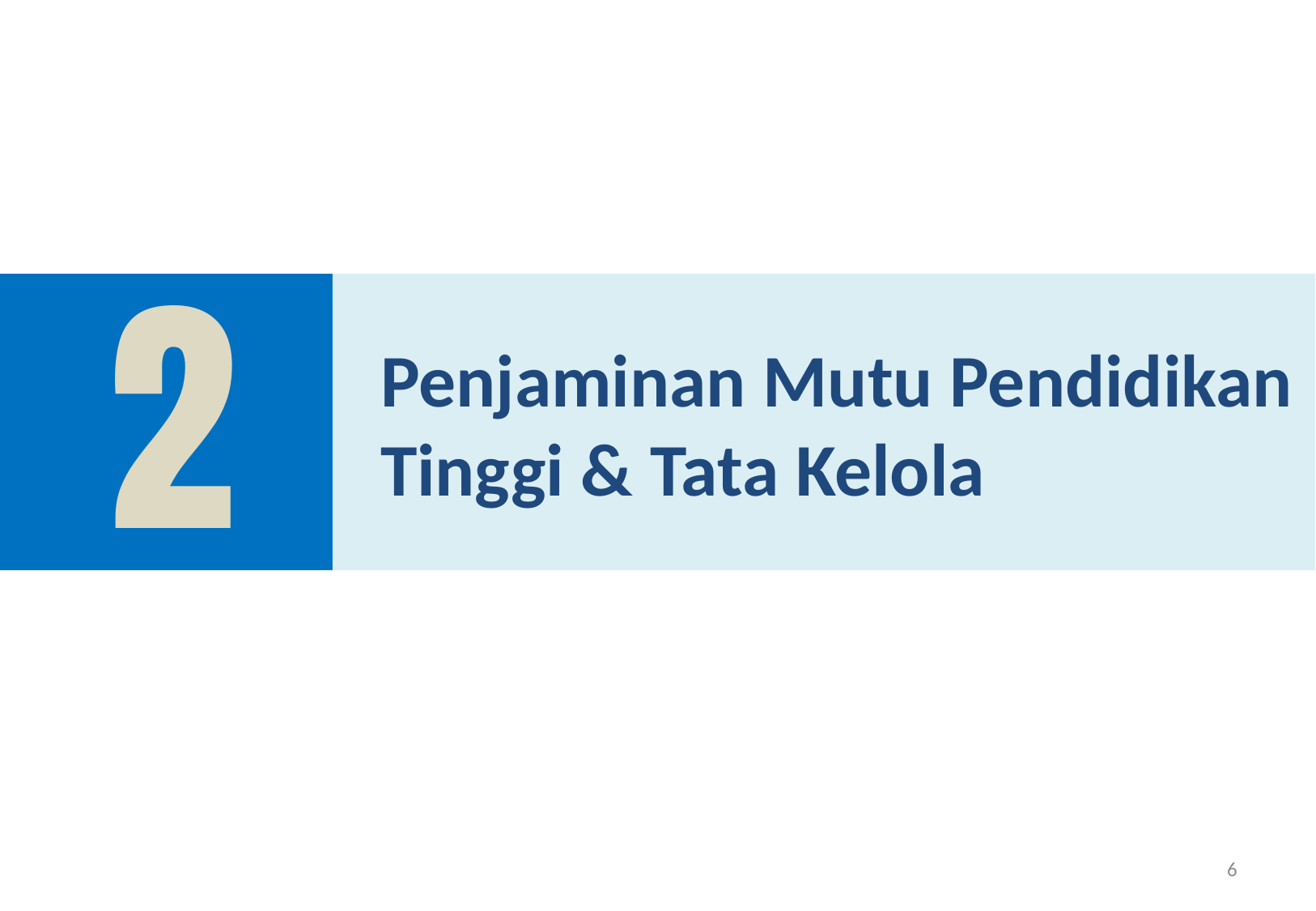

2

Penjaminan Mutu Pendidikan Tinggi & Tata Kelola
6